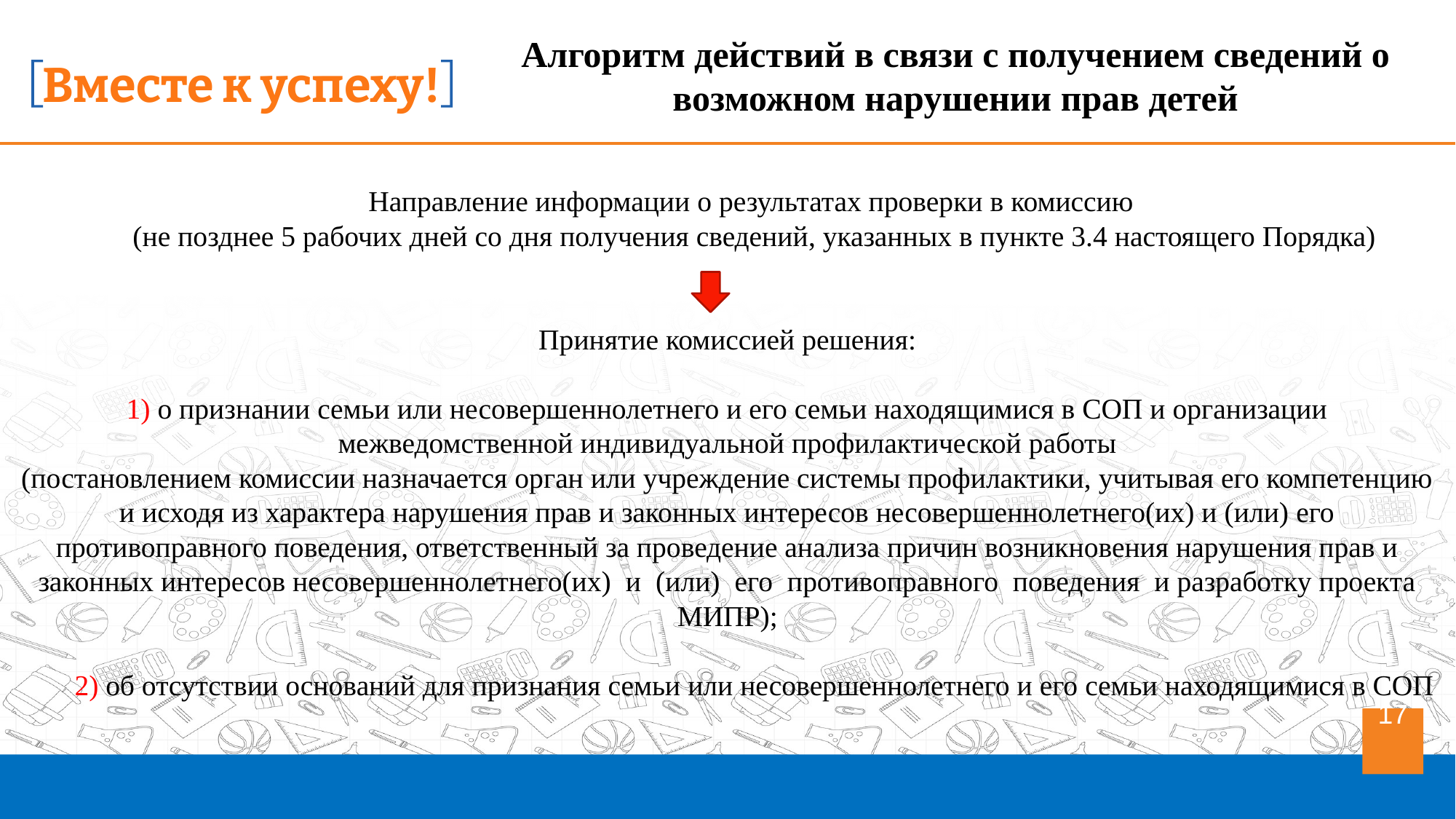

Алгоритм действий в связи с получением сведений о возможном нарушении прав детей
Направление информации о результатах проверки в комиссию
(не позднее 5 рабочих дней со дня получения сведений, указанных в пункте 3.4 настоящего Порядка)

Принятие комиссией решения:

1) о признании семьи или несовершеннолетнего и его семьи находящимися в COП и организации межведомственной индивидуальной профилактической работы
(постановлением комиссии назначается орган или учреждение системы профилактики, учитывая его компетенцию и исходя из характера нарушения прав и законных интересов несовершеннолетнего(их) и (или) его противоправного поведения, ответственный за проведение анализа причин возникновения нарушения прав и законных интересов несовершеннолетнего(их)  и  (или)  его  противоправного  поведения  и разработку проекта МИПР);

2) об отсутствии оснований для признания семьи или несовершеннолетнего и его семьи находящимися в COП